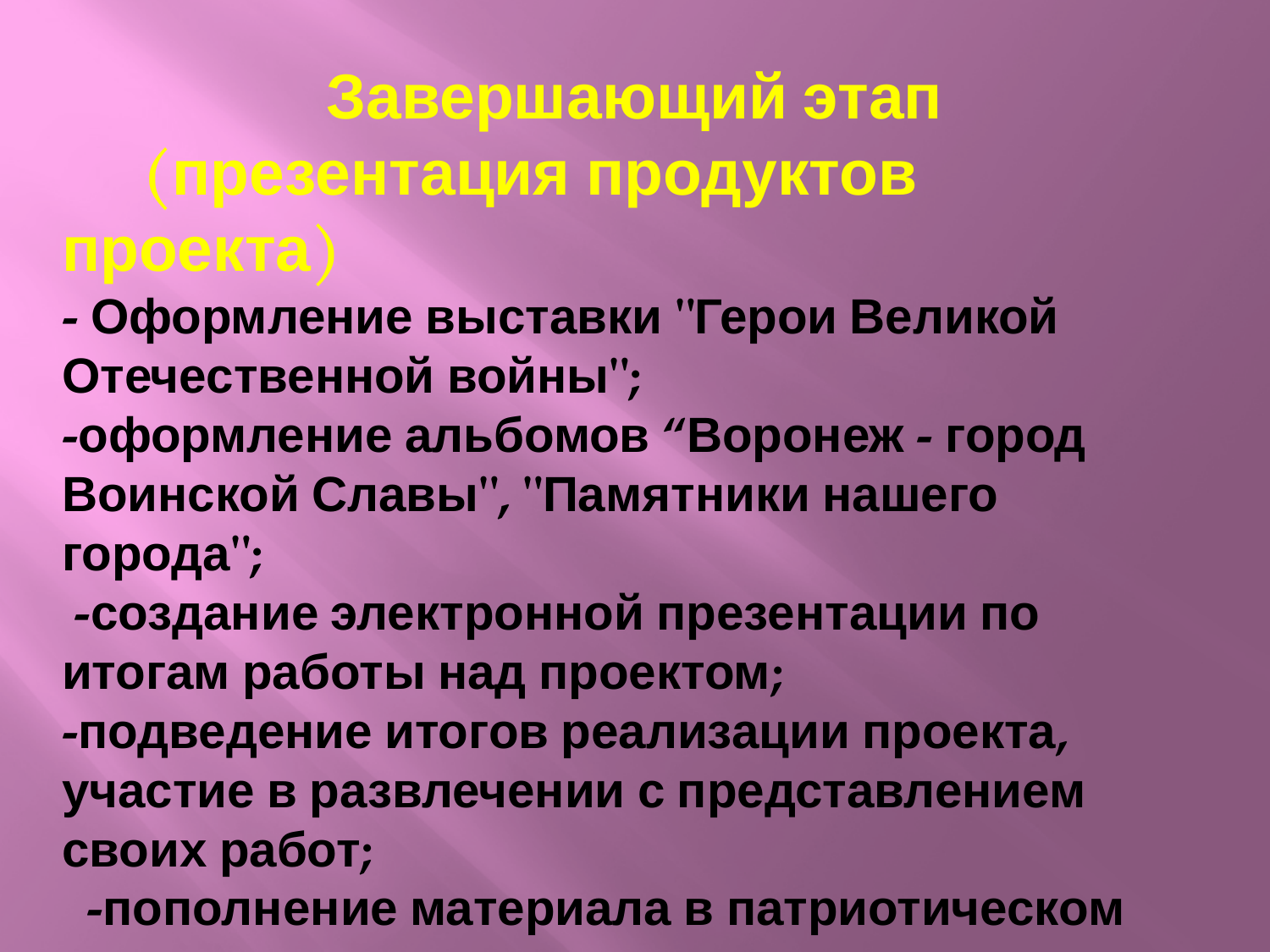

Завершающий этап
     (презентация продуктов проекта)
- Оформление выставки "Герои Великой Отечественной войны";
-оформление альбомов “Воронеж - город Воинской Славы", "Памятники нашего города";
 -создание электронной презентации по итогам работы над проектом;
-подведение итогов реализации проекта, участие в развлечении с представлением своих работ;
  -пополнение материала в патриотическом уголке.
Представление материалов проекта для детей старшей группы.